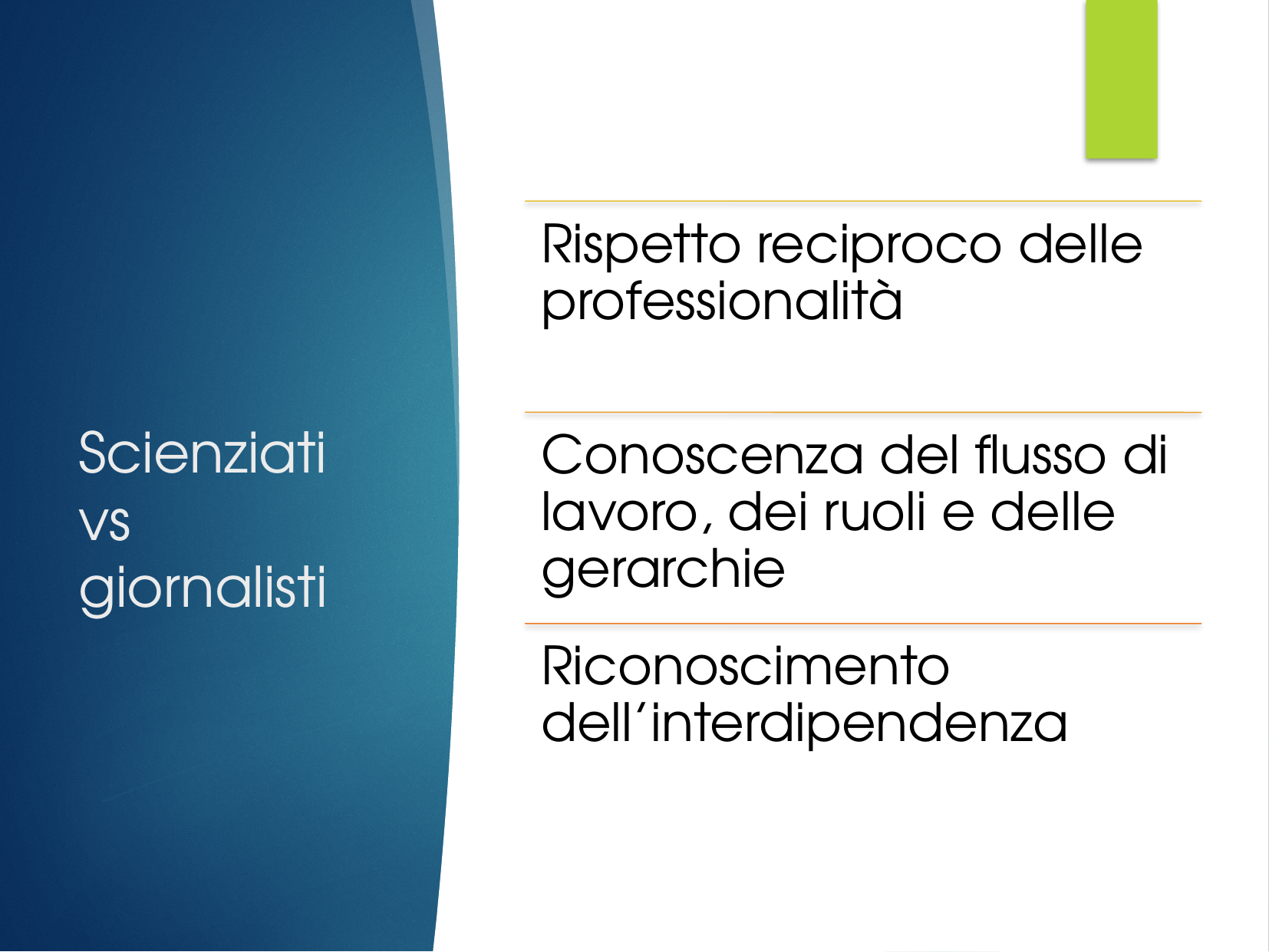

# Scienziati vs giornalisti
Rispetto reciproco delle professionalità
Conoscenza del flusso di lavoro, dei ruoli e delle gerarchie
Riconoscimento dell’interdipendenza